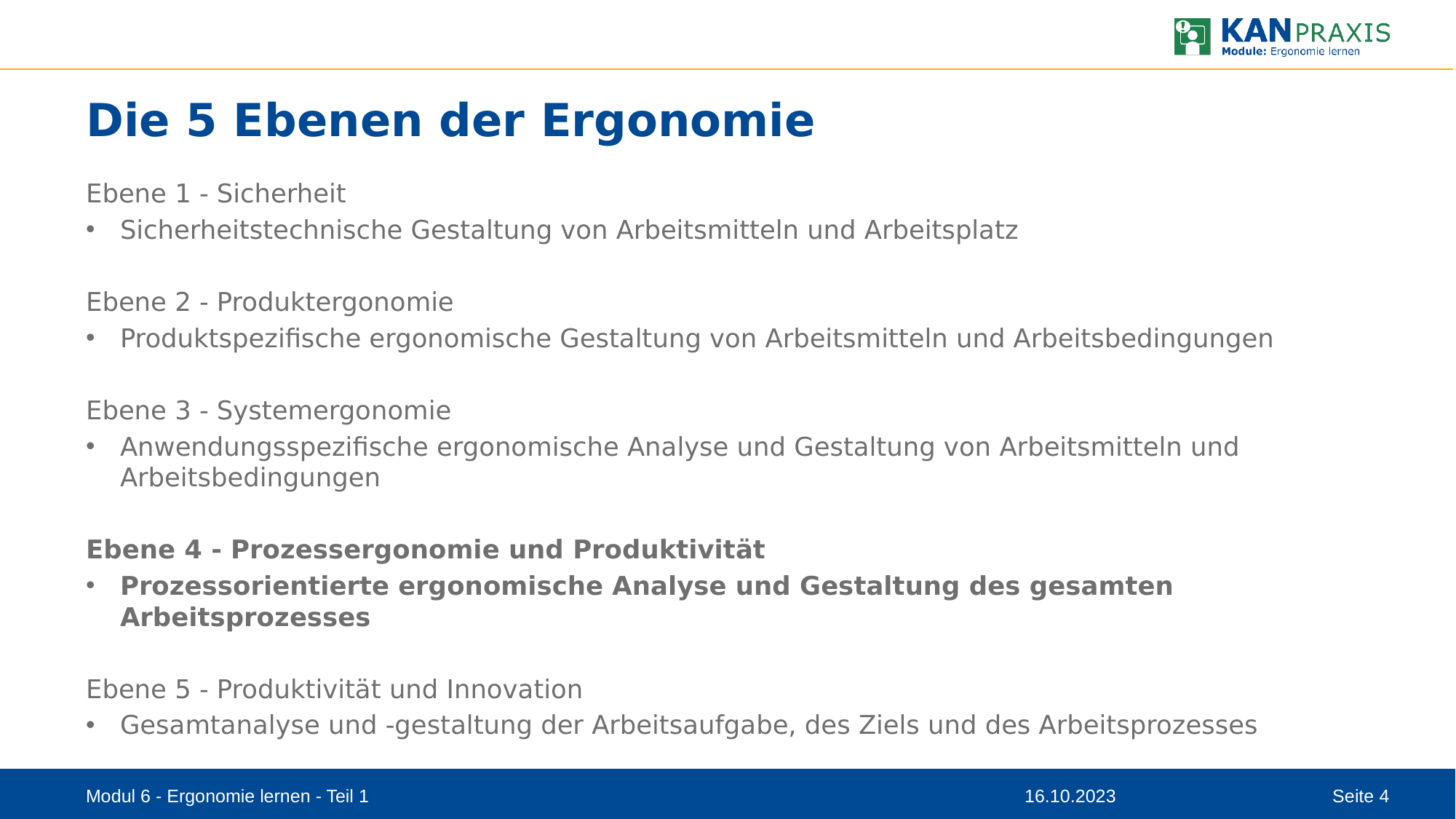

# Die 5 Ebenen der Ergonomie
Ebene 1 - Sicherheit
Sicherheitstechnische Gestaltung von Arbeitsmitteln und Arbeitsplatz

Ebene 2 - Produktergonomie
Produktspezifische ergonomische Gestaltung von Arbeitsmitteln und Arbeitsbedingungen

Ebene 3 - Systemergonomie
Anwendungsspezifische ergonomische Analyse und Gestaltung von Arbeitsmitteln und Arbeitsbedingungen

Ebene 4 - Prozessergonomie und Produktivität
Prozessorientierte ergonomische Analyse und Gestaltung des gesamten Arbeitsprozesses

Ebene 5 - Produktivität und Innovation
Gesamtanalyse und -gestaltung der Arbeitsaufgabe, des Ziels und des Arbeitsprozesses

Modul 6 - Ergonomie lernen - Teil 1
16.10.2023
Seite 4